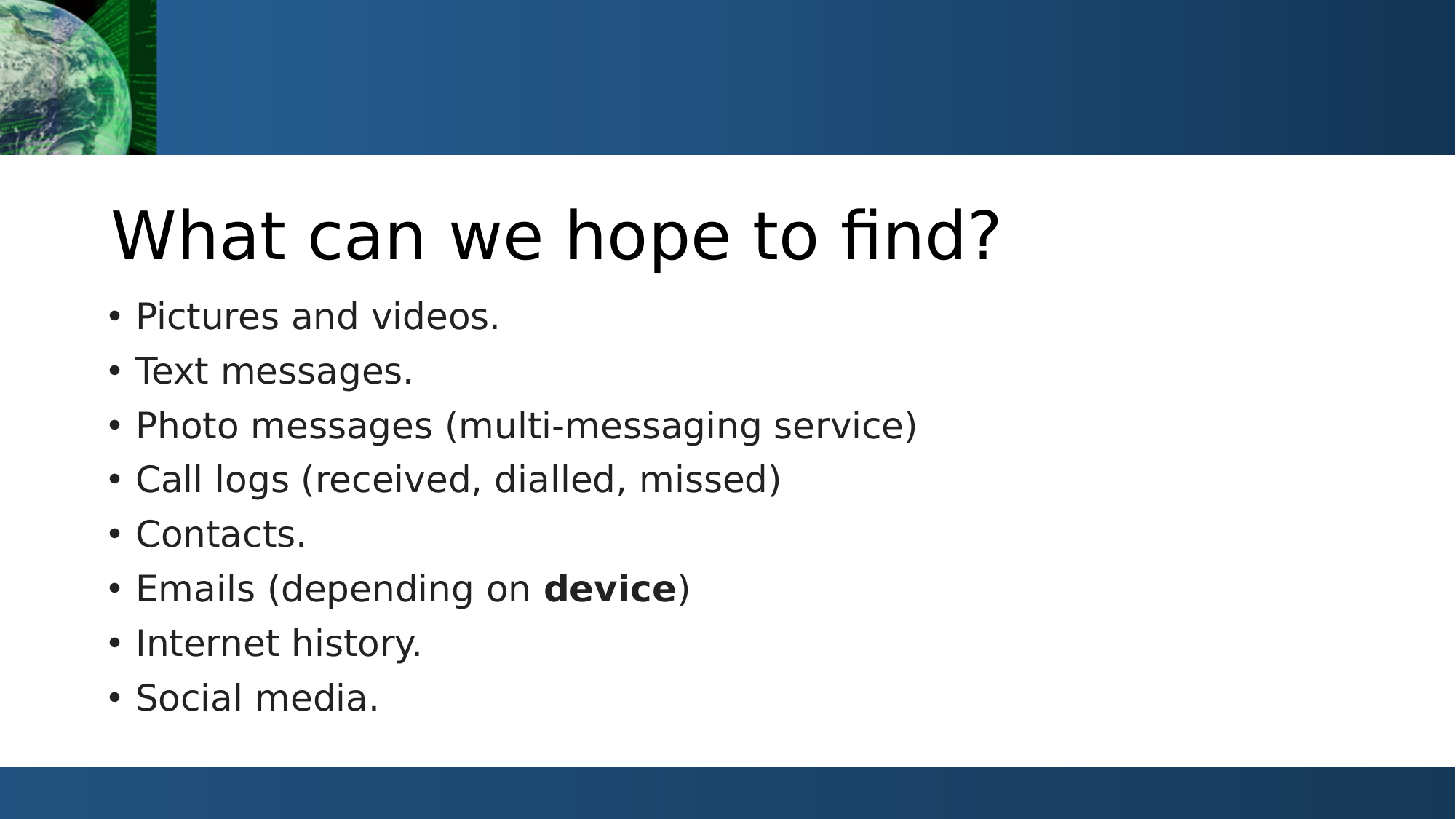

# What can we hope to find?
Pictures and videos.
Text messages.
Photo messages (multi-messaging service)
Call logs (received, dialled, missed)
Contacts.
Emails (depending on device)
Internet history.
Social media.